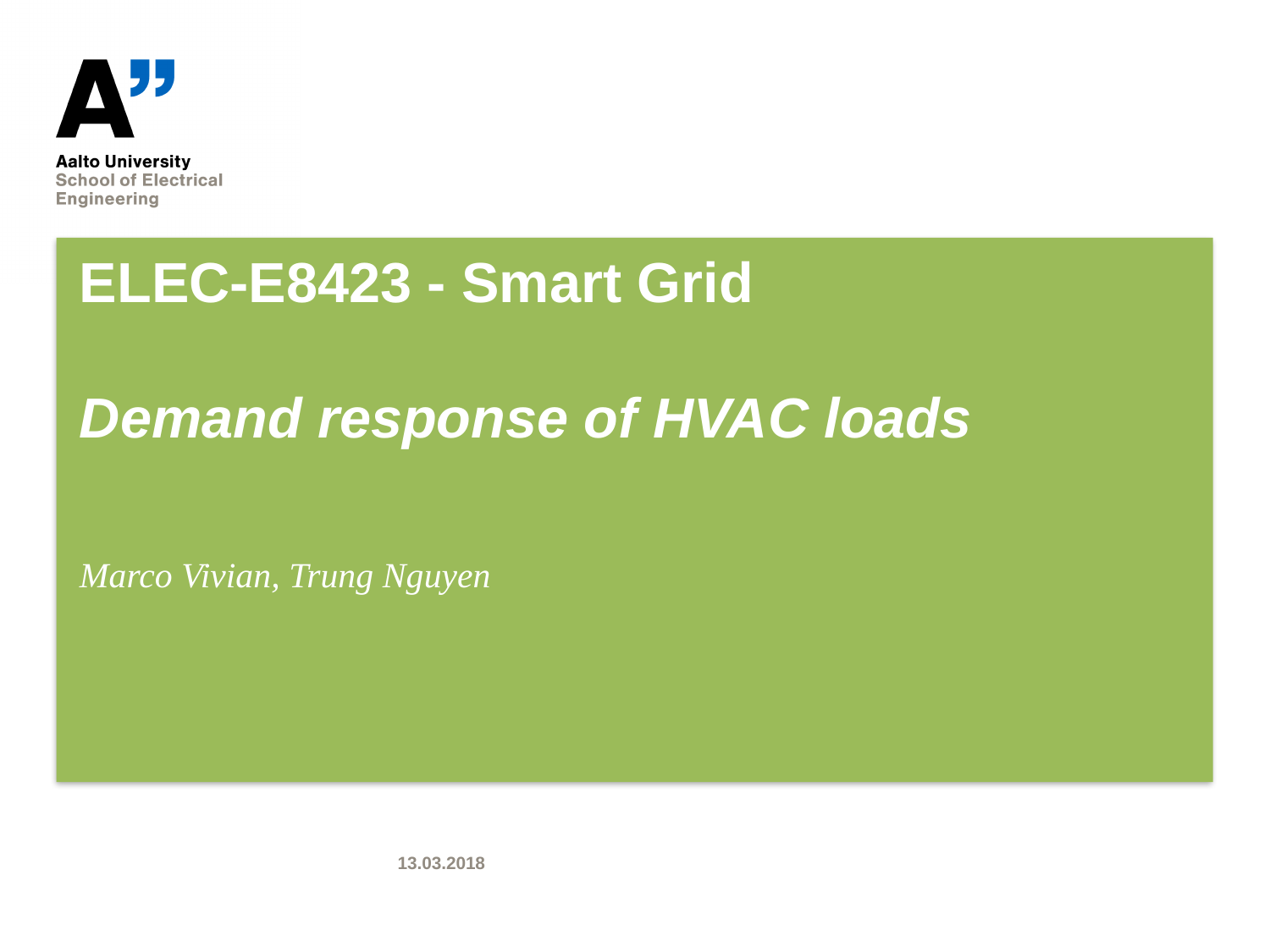

ELEC-E8423 - Smart Grid

Demand response of HVAC loads
Marco Vivian, Trung Nguyen

13.03.2018